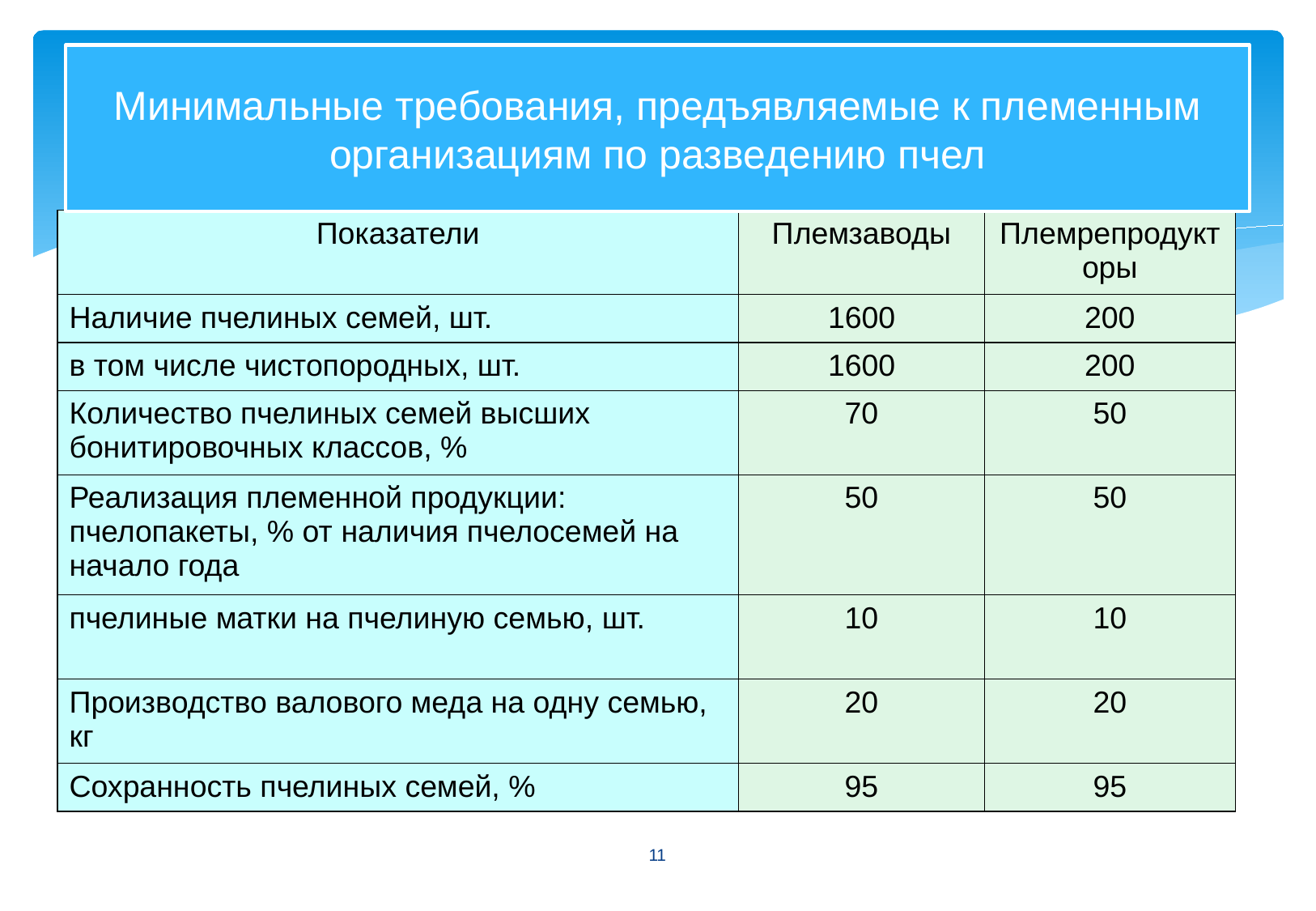

# Минимальные требования, предъявляемые к племенным организациям по разведению пчел
| Показатели | Племзаводы | Племрепродукторы |
| --- | --- | --- |
| Наличие пчелиных семей, шт. | 1600 | 200 |
| в том числе чистопородных, шт. | 1600 | 200 |
| Количество пчелиных семей высших бонитировочных классов, % | 70 | 50 |
| Реализация племенной продукции: пчелопакеты, % от наличия пчелосемей на начало года | 50 | 50 |
| пчелиные матки на пчелиную семью, шт. | 10 | 10 |
| Производство валового меда на одну семью, кг | 20 | 20 |
| Сохранность пчелиных семей, % | 95 | 95 |
11